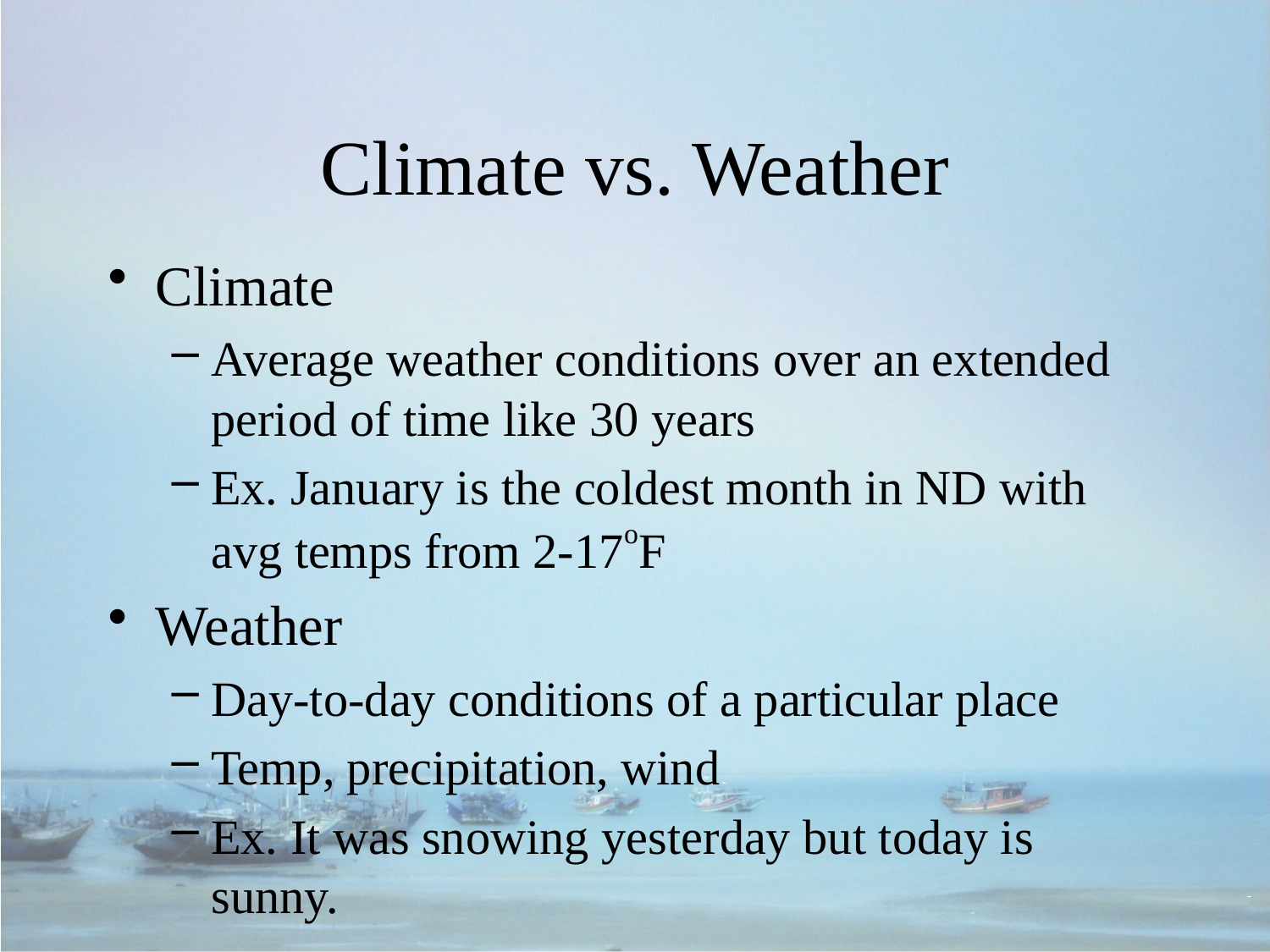

# Climate vs. Weather
Climate
Average weather conditions over an extended period of time like 30 years
Ex. January is the coldest month in ND with avg temps from 2-17oF
Weather
Day-to-day conditions of a particular place
Temp, precipitation, wind
Ex. It was snowing yesterday but today is sunny.